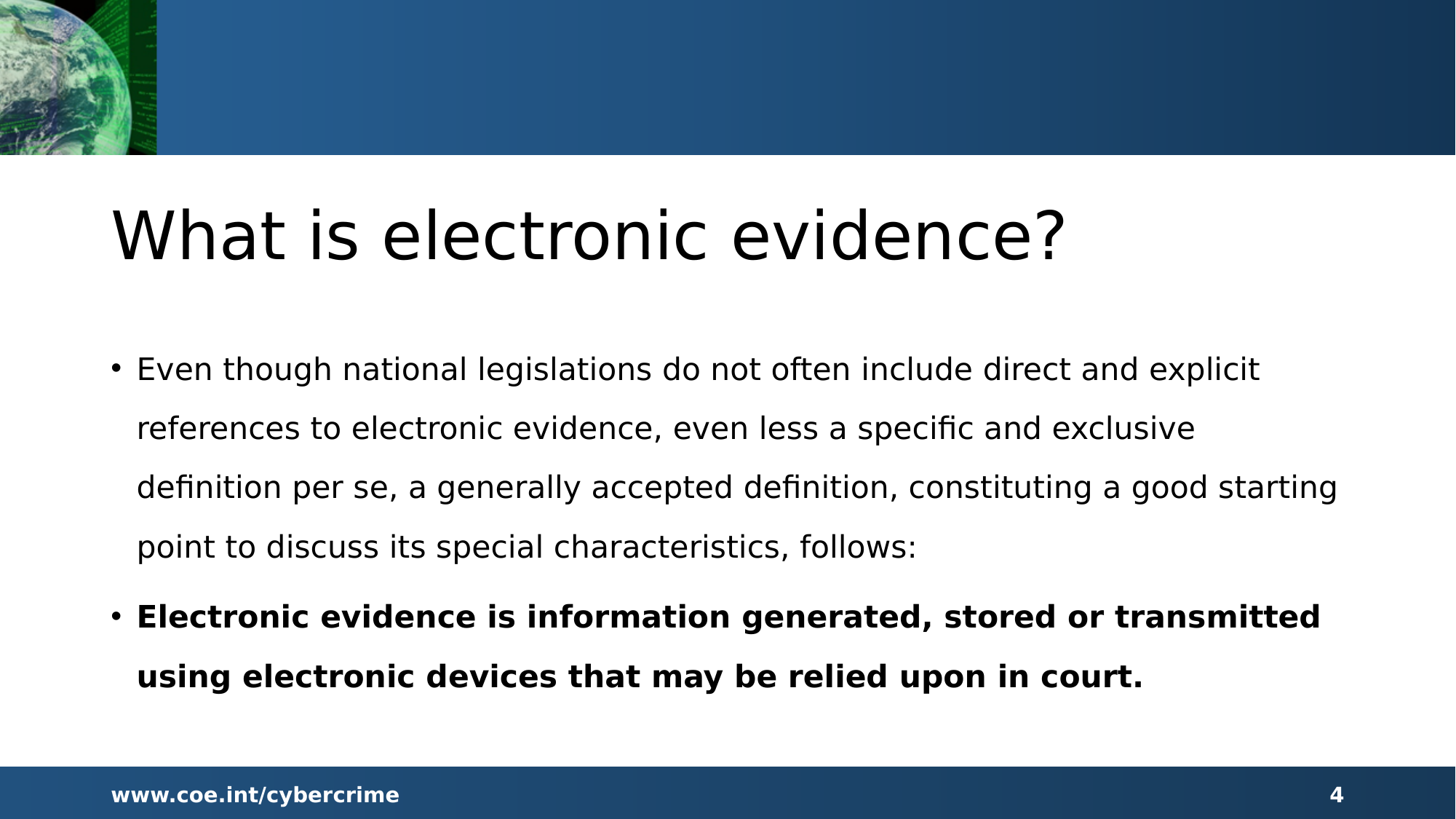

# What is electronic evidence?
Even though national legislations do not often include direct and explicit references to electronic evidence, even less a specific and exclusive definition per se, a generally accepted definition, constituting a good starting point to discuss its special characteristics, follows:
Electronic evidence is information generated, stored or transmitted using electronic devices that may be relied upon in court.
www.coe.int/cybercrime
4